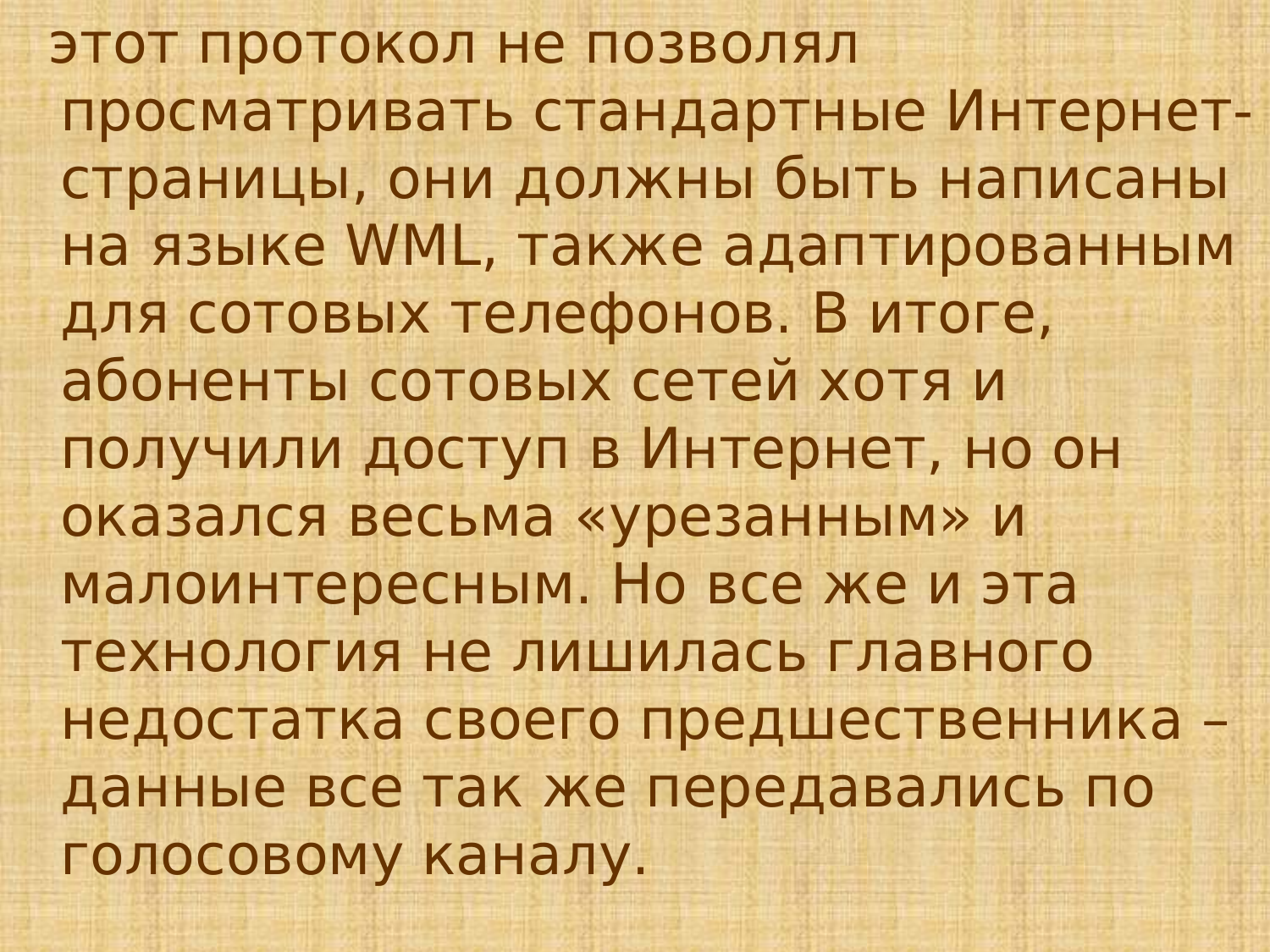

этот протокол не позволял просматривать стандартные Интернет-страницы, они должны быть написаны на языке WML, также адаптированным для сотовых телефонов. В итоге, абоненты сотовых сетей хотя и получили доступ в Интернет, но он оказался весьма «урезанным» и малоинтересным. Но все же и эта технология не лишилась главного недостатка своего предшественника – данные все так же передавались по голосовому каналу.